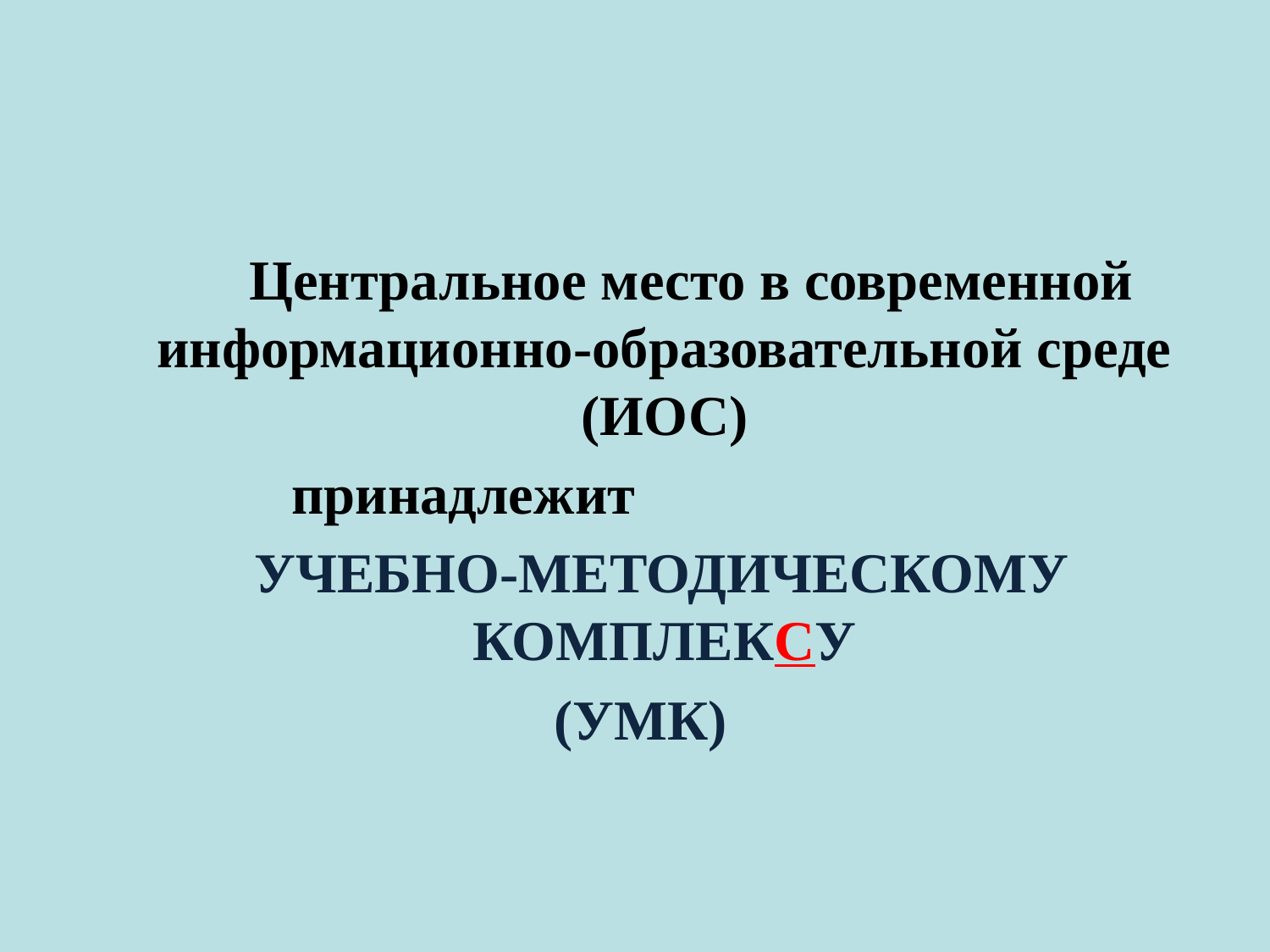

Центральное место в современной информационно-образовательной среде (ИОС)
 принадлежит
   УЧЕБНО-МЕТОДИЧЕСКОМУ КОМПЛЕКСУ
(УМК)